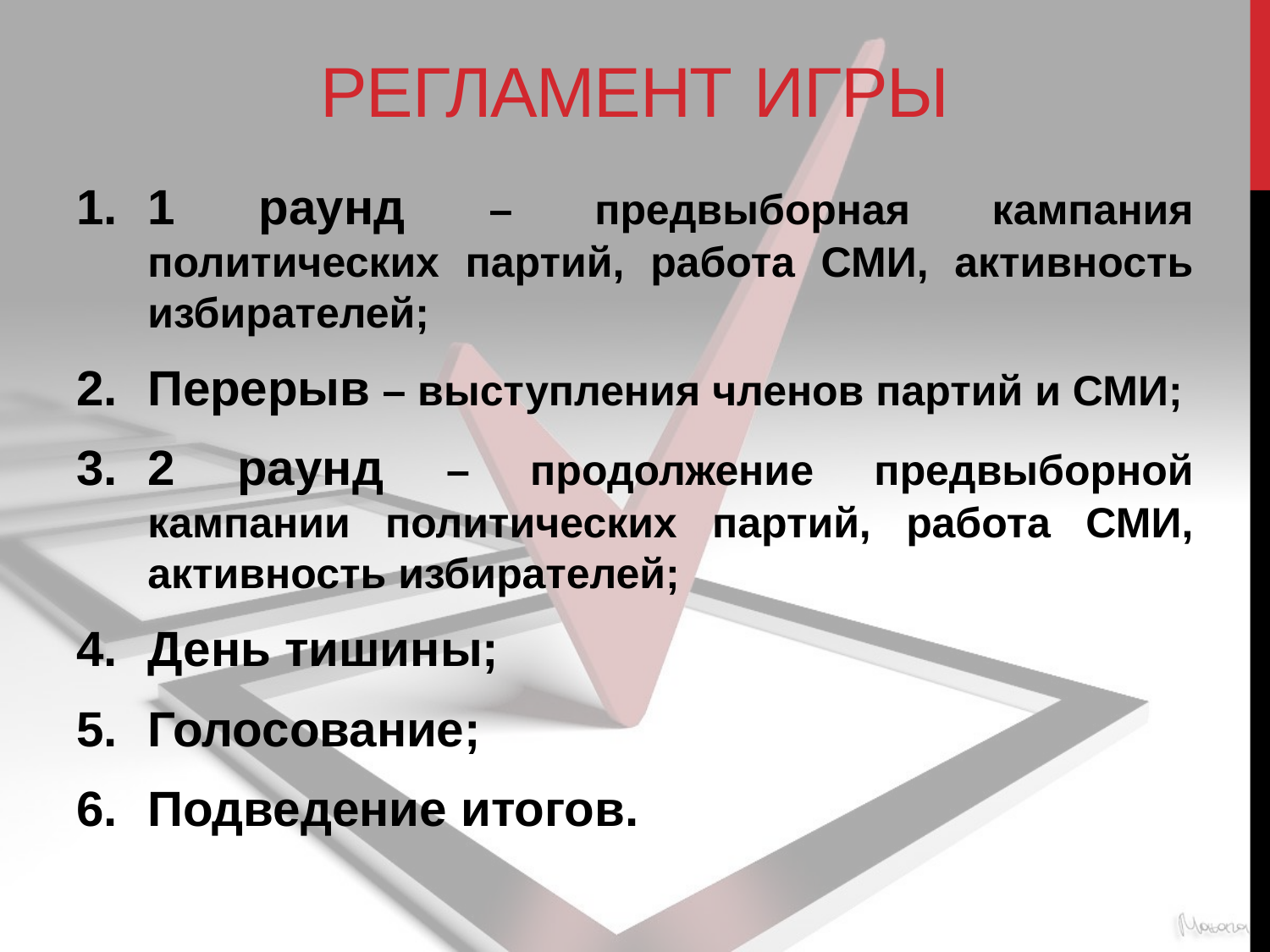

# Регламент игры
1 раунд – предвыборная кампания политических партий, работа СМИ, активность избирателей;
Перерыв – выступления членов партий и СМИ;
2 раунд – продолжение предвыборной кампании политических партий, работа СМИ, активность избирателей;
День тишины;
Голосование;
Подведение итогов.